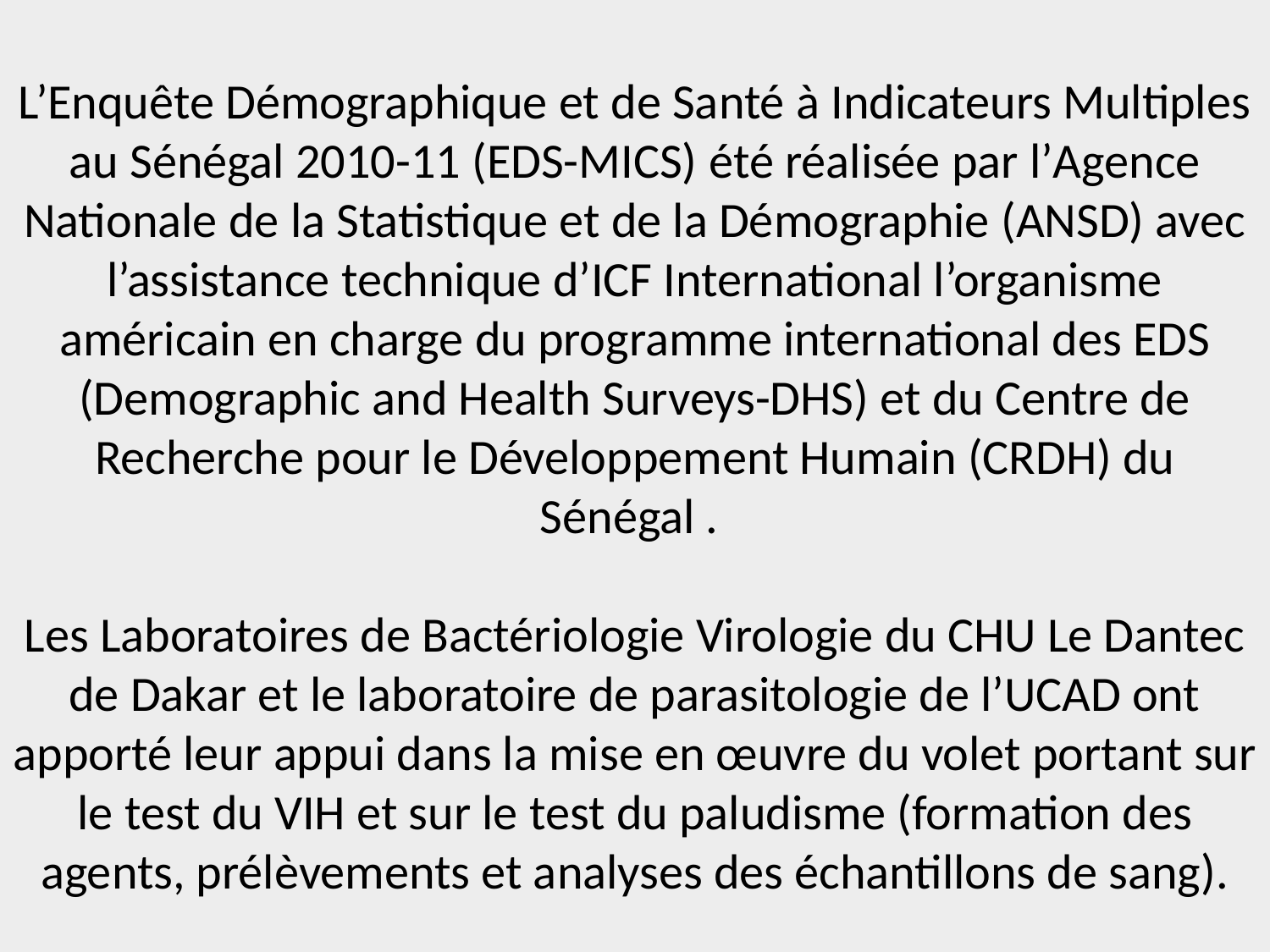

L’Enquête Démographique et de Santé à Indicateurs Multiples au Sénégal 2010-11 (EDS-MICS) été réalisée par l’Agence Nationale de la Statistique et de la Démographie (ANSD) avec l’assistance technique d’ICF International l’organisme américain en charge du programme international des EDS (Demographic and Health Surveys-DHS) et du Centre de Recherche pour le Développement Humain (CRDH) du Sénégal .

Les Laboratoires de Bactériologie Virologie du CHU Le Dantec de Dakar et le laboratoire de parasitologie de l’UCAD ont apporté leur appui dans la mise en œuvre du volet portant sur le test du VIH et sur le test du paludisme (formation des agents, prélèvements et analyses des échantillons de sang).